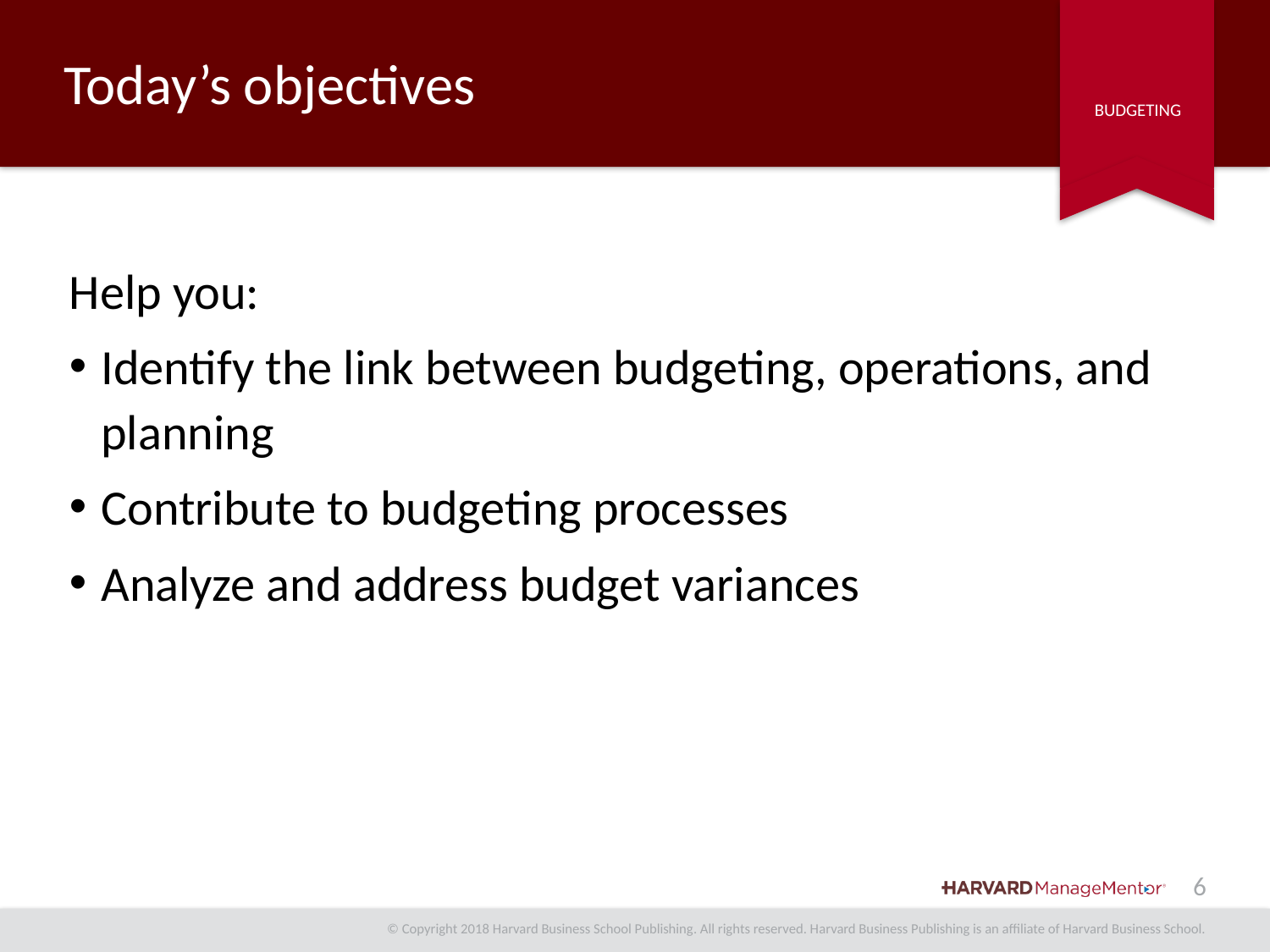

# Today’s objectives
Help you:
Identify the link between budgeting, operations, and planning
Contribute to budgeting processes
Analyze and address budget variances